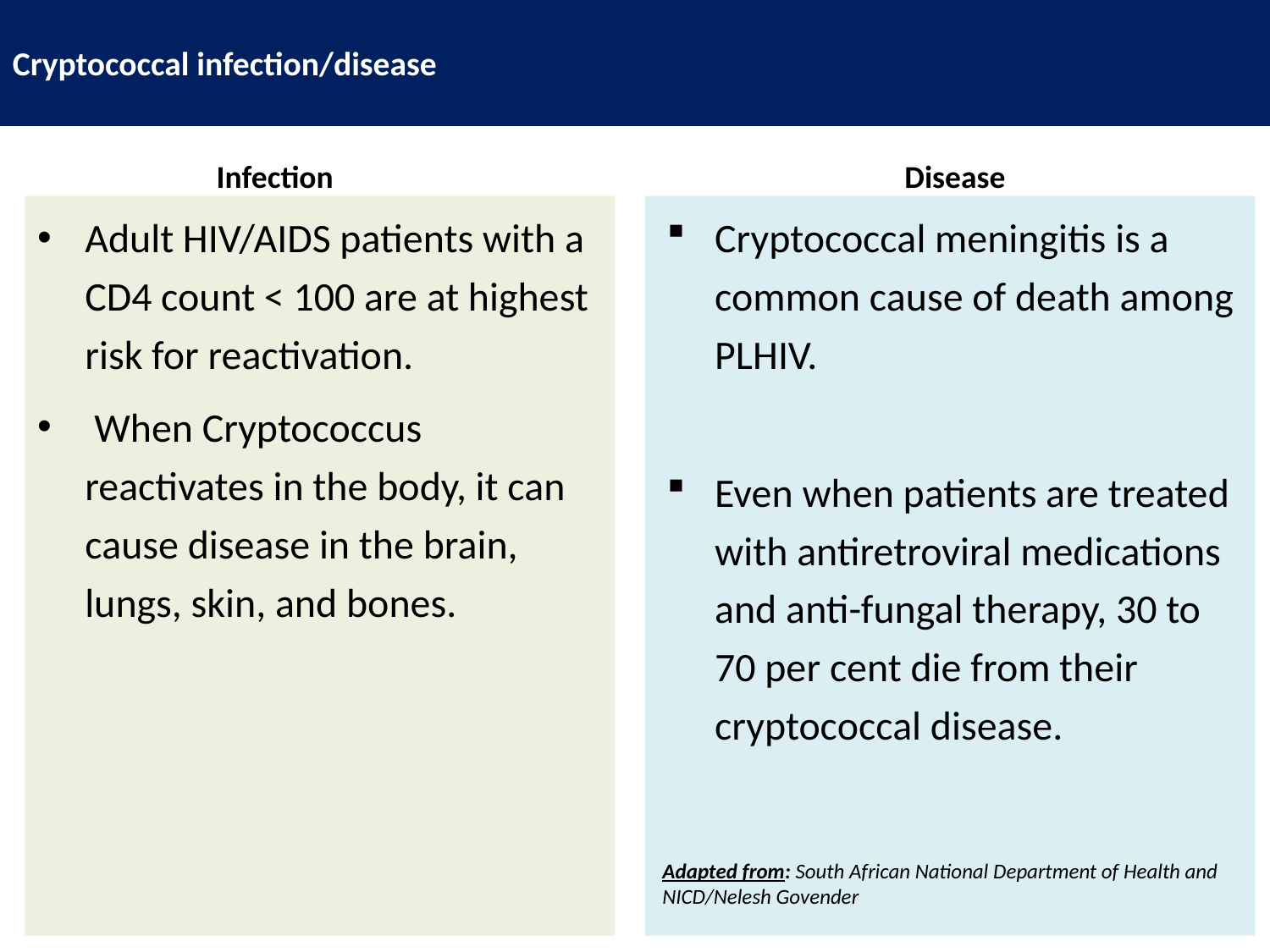

Cryptococcal infection/disease
Infection
Disease
Adult HIV/AIDS patients with a CD4 count < 100 are at highest risk for reactivation.
 When Cryptococcus reactivates in the body, it can cause disease in the brain, lungs, skin, and bones.

Cryptococcal meningitis is a common cause of death among PLHIV.

Even when patients are treated with antiretroviral medications and anti-fungal therapy, 30 to 70 per cent die from their cryptococcal disease.
Adapted from: South African National Department of Health and NICD/Nelesh Govender